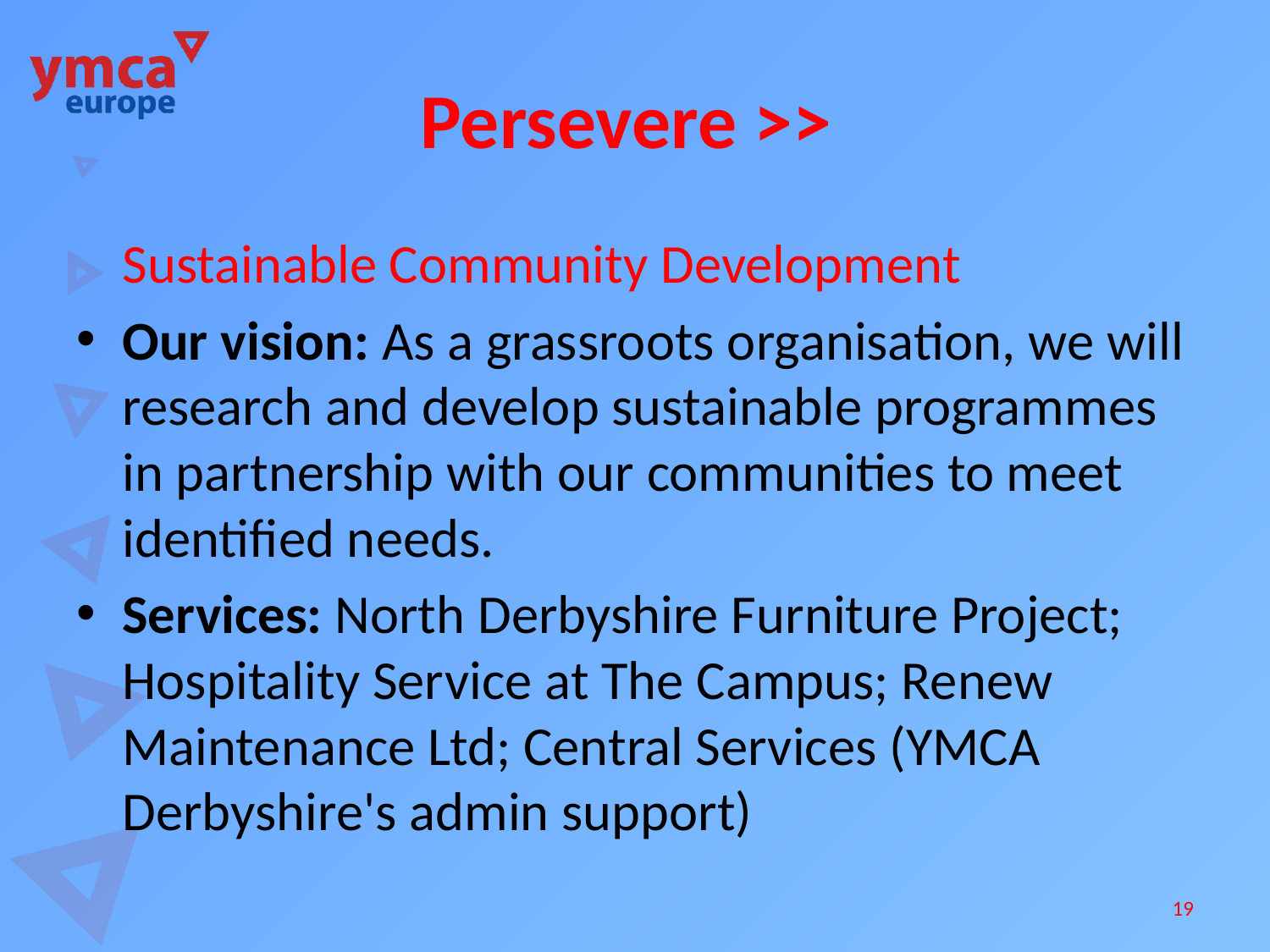

# Persevere >>
	Sustainable Community Development
Our vision: As a grassroots organisation, we will research and develop sustainable programmes in partnership with our communities to meet identified needs.
Services: North Derbyshire Furniture Project; Hospitality Service at The Campus; Renew Maintenance Ltd; Central Services (YMCA Derbyshire's admin support)